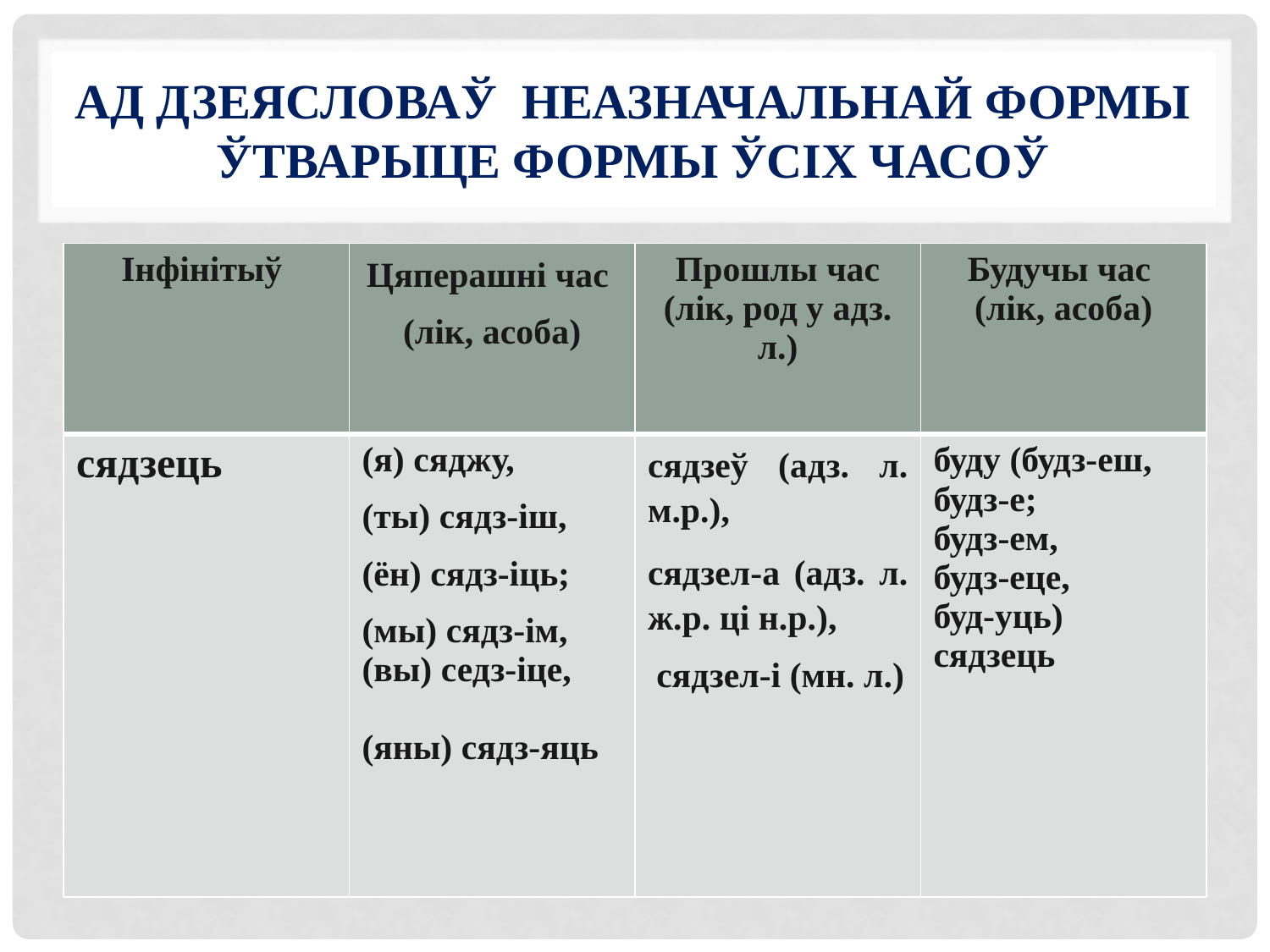

# Ад дзеясловаў  неазначальнай формы ўтварыце формы ўсіх часоў
| Інфінітыў | Цяперашні час (лік, асоба) | Прошлы час (лік, род у адз. л.) | Будучы час (лік, асоба) |
| --- | --- | --- | --- |
| сядзець | (я) сяджу, (ты) сядз-іш, (ён) сядз-іць; (мы) сядз-ім, (вы) седз-іце, (яны) сядз-яць | сядзеў (адз. л. м.р.), сядзел-а (адз. л. ж.р. ці н.р.), сядзел-і (мн. л.) | буду (будз-еш, будз-е; будз-ем, будз-еце, буд-уць) сядзець |